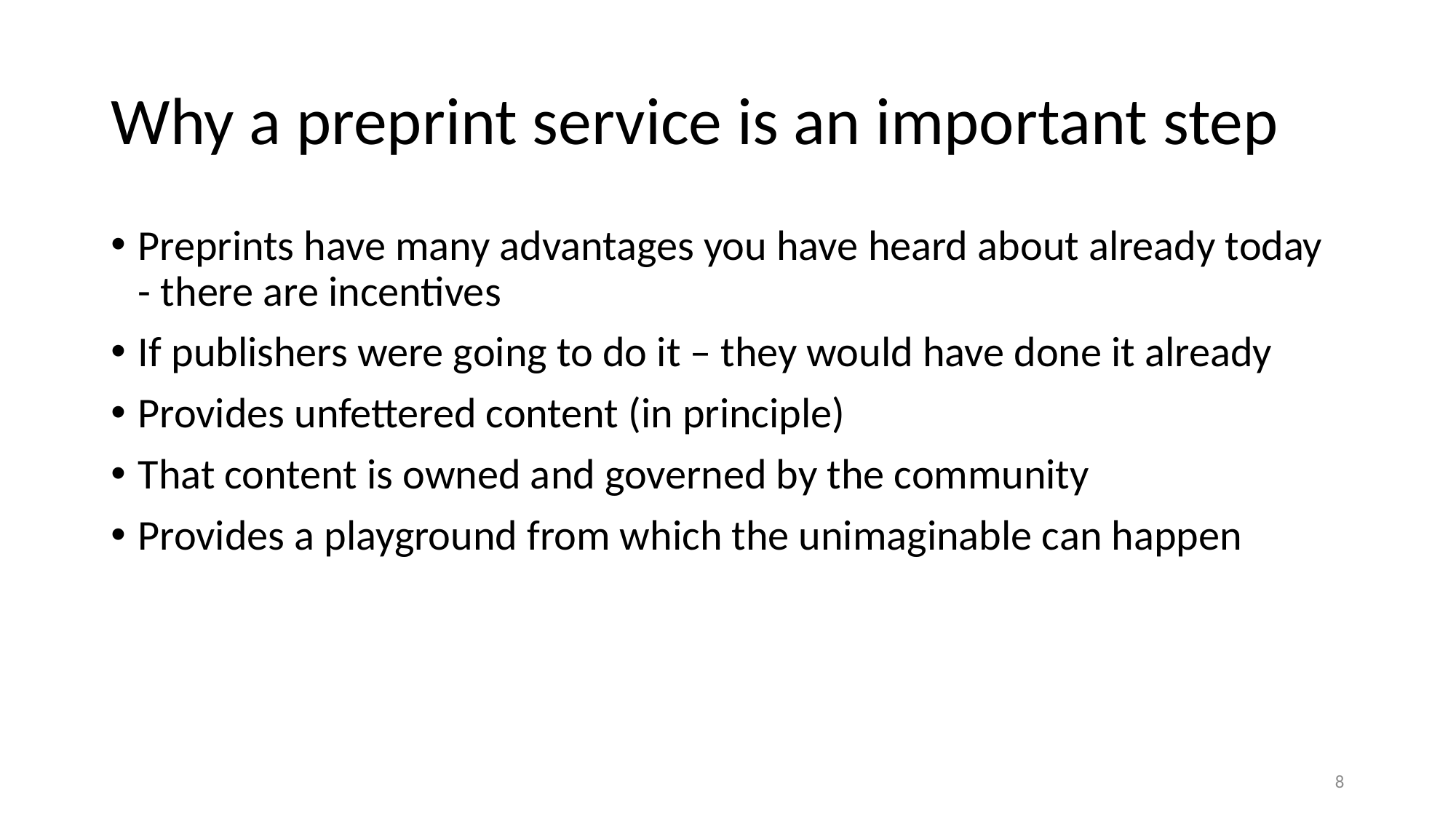

# Why a preprint service is an important step
Preprints have many advantages you have heard about already today - there are incentives
If publishers were going to do it – they would have done it already
Provides unfettered content (in principle)
That content is owned and governed by the community
Provides a playground from which the unimaginable can happen
8